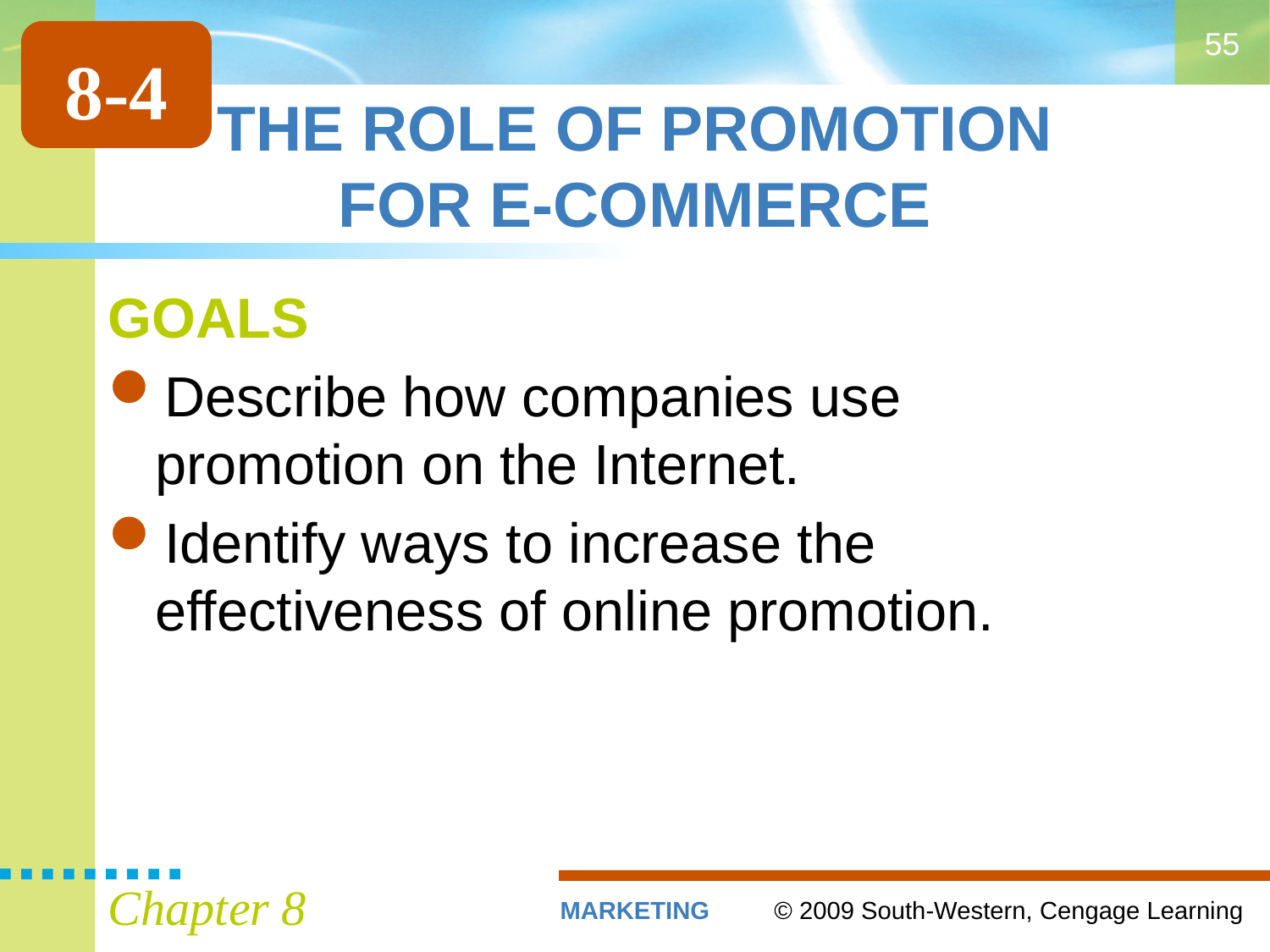

55
8-4
# THE ROLE OF PROMOTION FOR E-COMMERCE
GOALS
Describe how companies use promotion on the Internet.
Identify ways to increase the effectiveness of online promotion.
Chapter 8